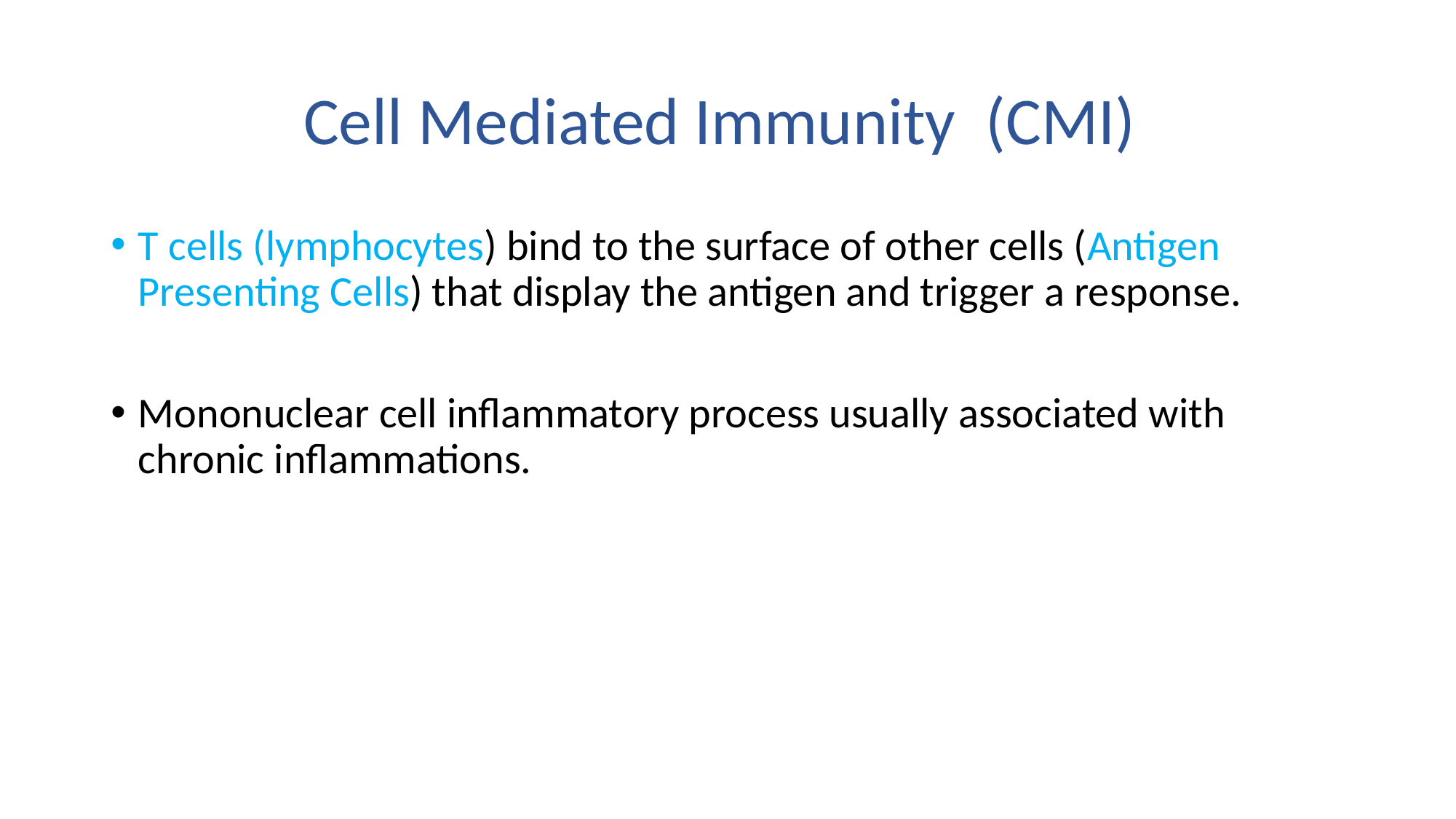

# Cell Mediated Immunity  (CMI)
T cells (lymphocytes) bind to the surface of other cells (Antigen Presenting Cells) that display the antigen and trigger a response.

Mononuclear cell inflammatory process usually associated with chronic inflammations.